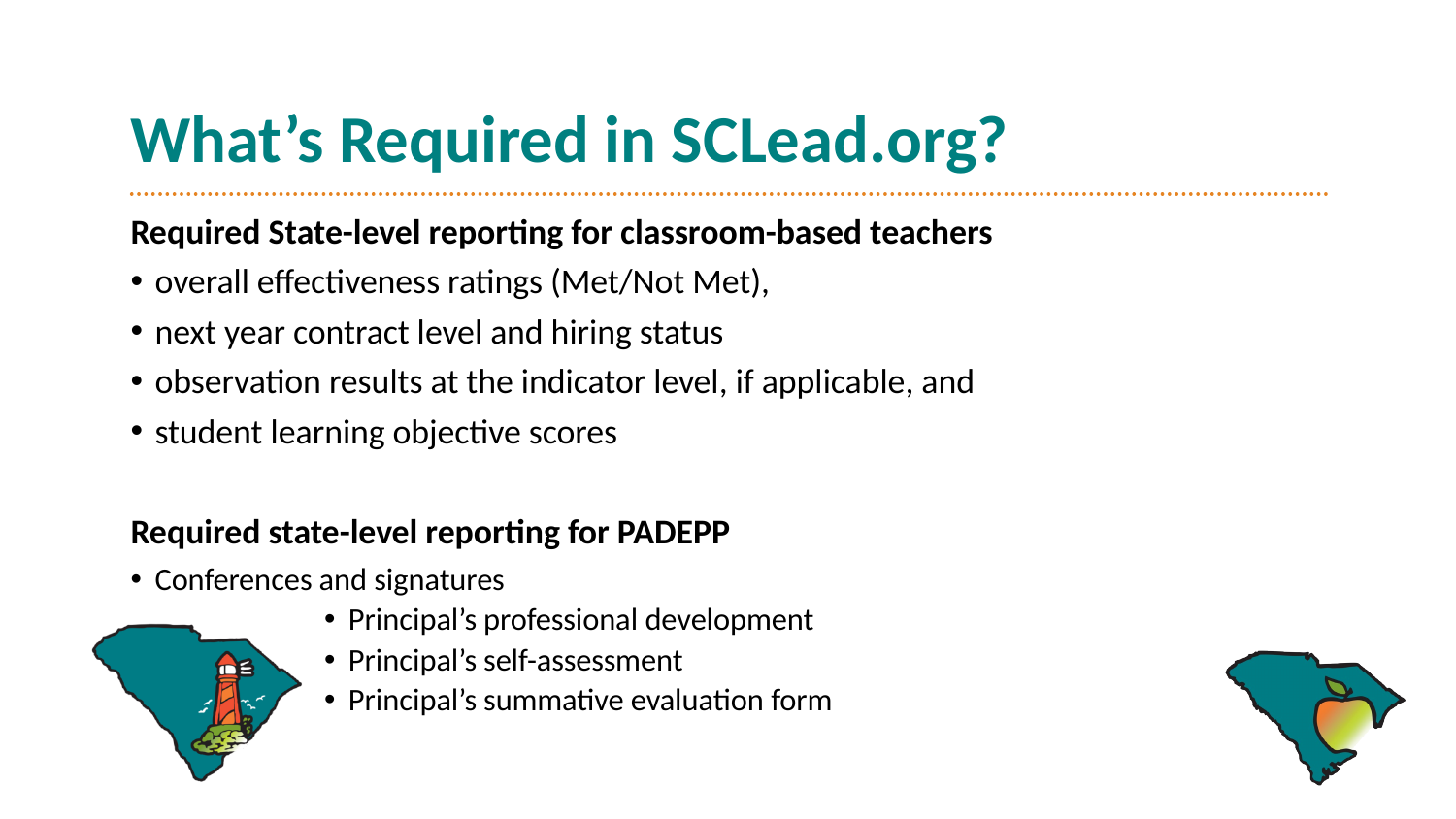

# What’s Required in SCLead.org?
Required State-level reporting for classroom-based teachers
overall effectiveness ratings (Met/Not Met),
next year contract level and hiring status
observation results at the indicator level, if applicable, and
student learning objective scores

Required state-level reporting for PADEPP
Conferences and signatures
Principal’s professional development
Principal’s self-assessment
Principal’s summative evaluation form